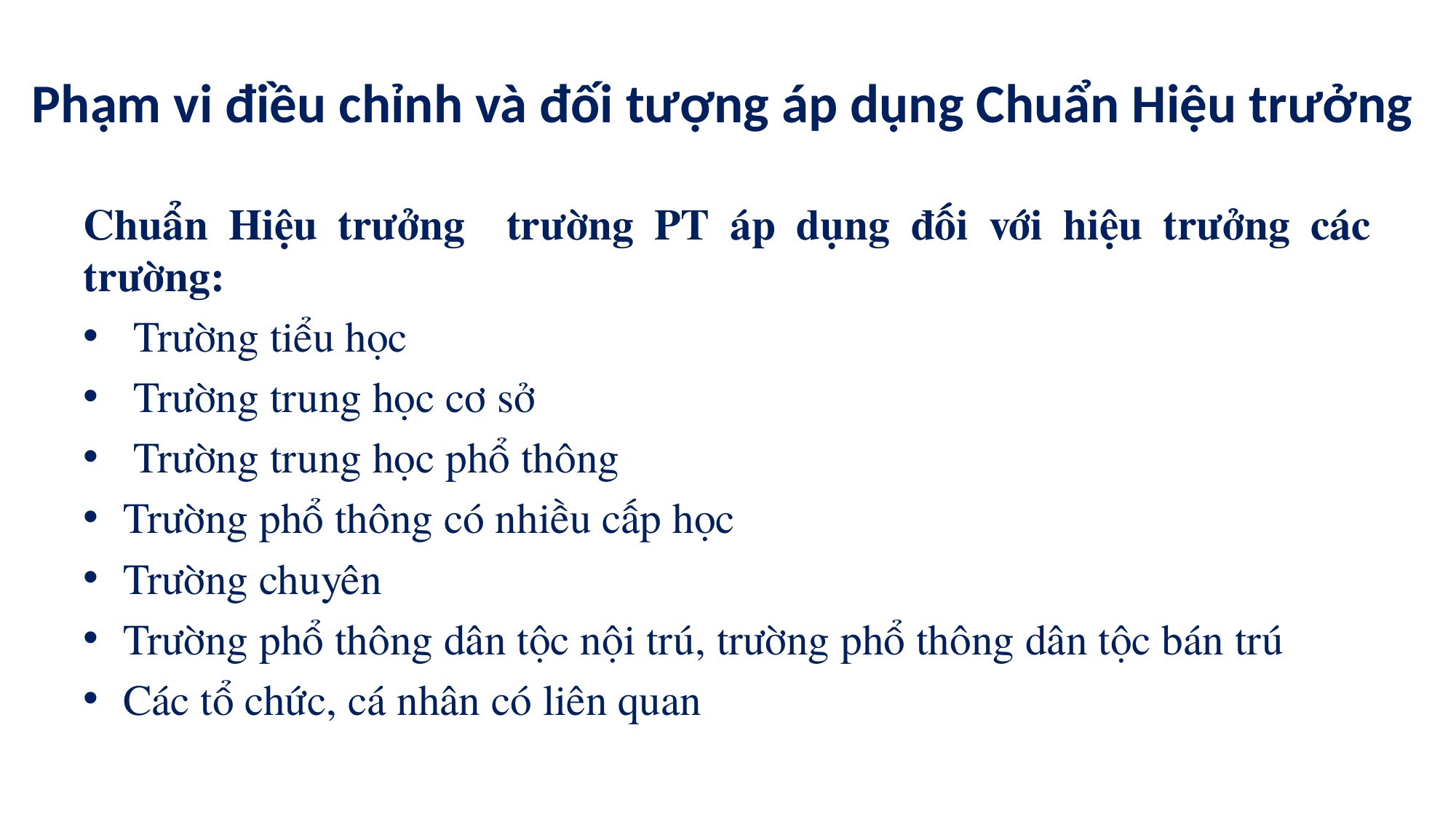

# Phạm vi điều chỉnh và đối tượng áp dụng Chuẩn Hiệu trưởng
Chuẩn Hiệu trưởng  trường PT áp dụng đối với hiệu trưởng các trường:
 Trường tiểu học
 Trường trung học cơ sở
 Trường trung học phổ thông
Trường phổ thông có nhiều cấp học
Trường chuyên
Trường phổ thông dân tộc nội trú, trường phổ thông dân tộc bán trú
Các tổ chức, cá nhân có liên quan